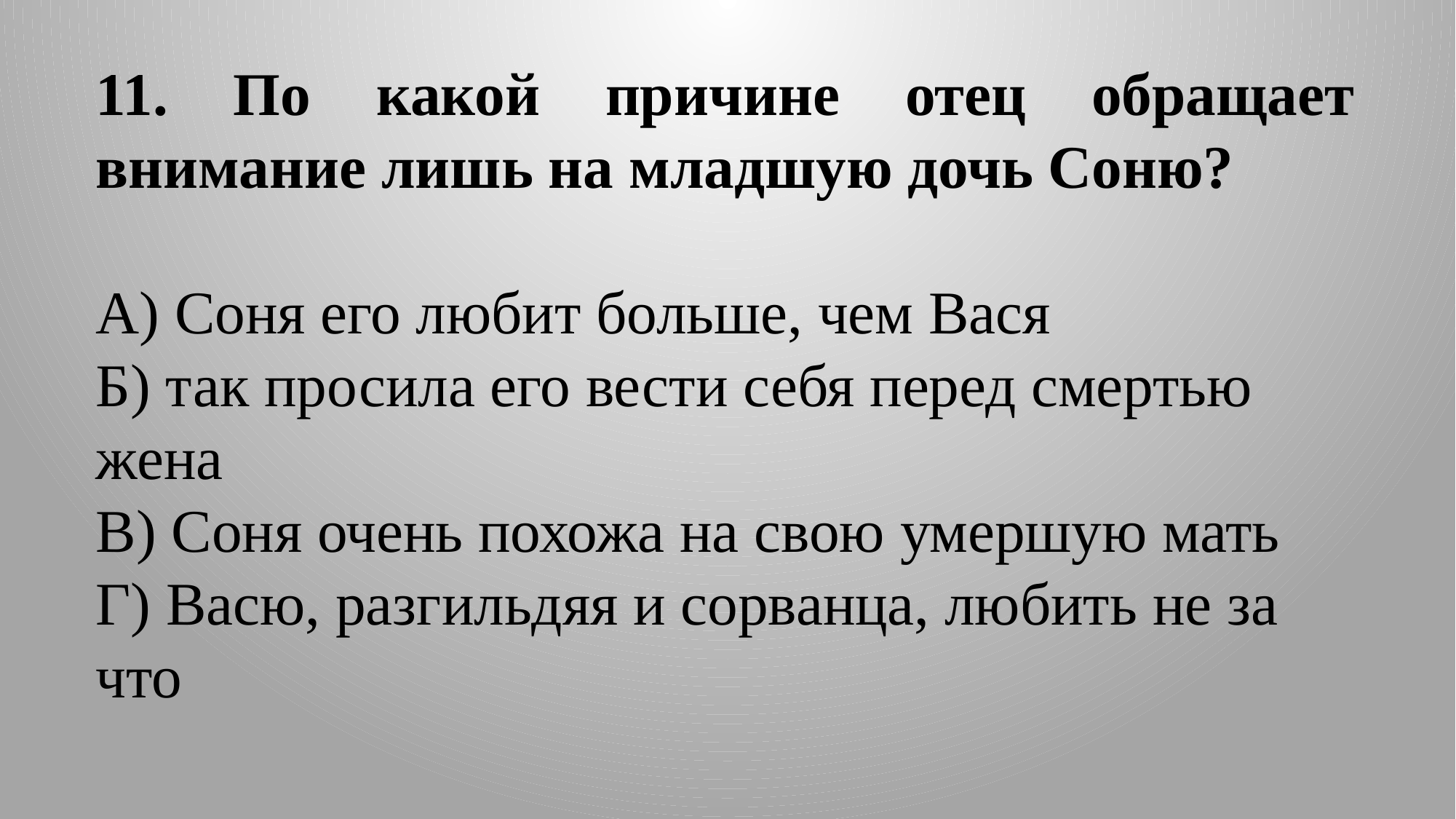

11. По какой причине отец обращает внимание лишь на младшую дочь Соню?

А) Соня его любит больше, чем Вася
Б) так просила его вести себя перед смертью жена
В) Соня очень похожа на свою умершую мать
Г) Васю, разгильдяя и сорванца, любить не за что